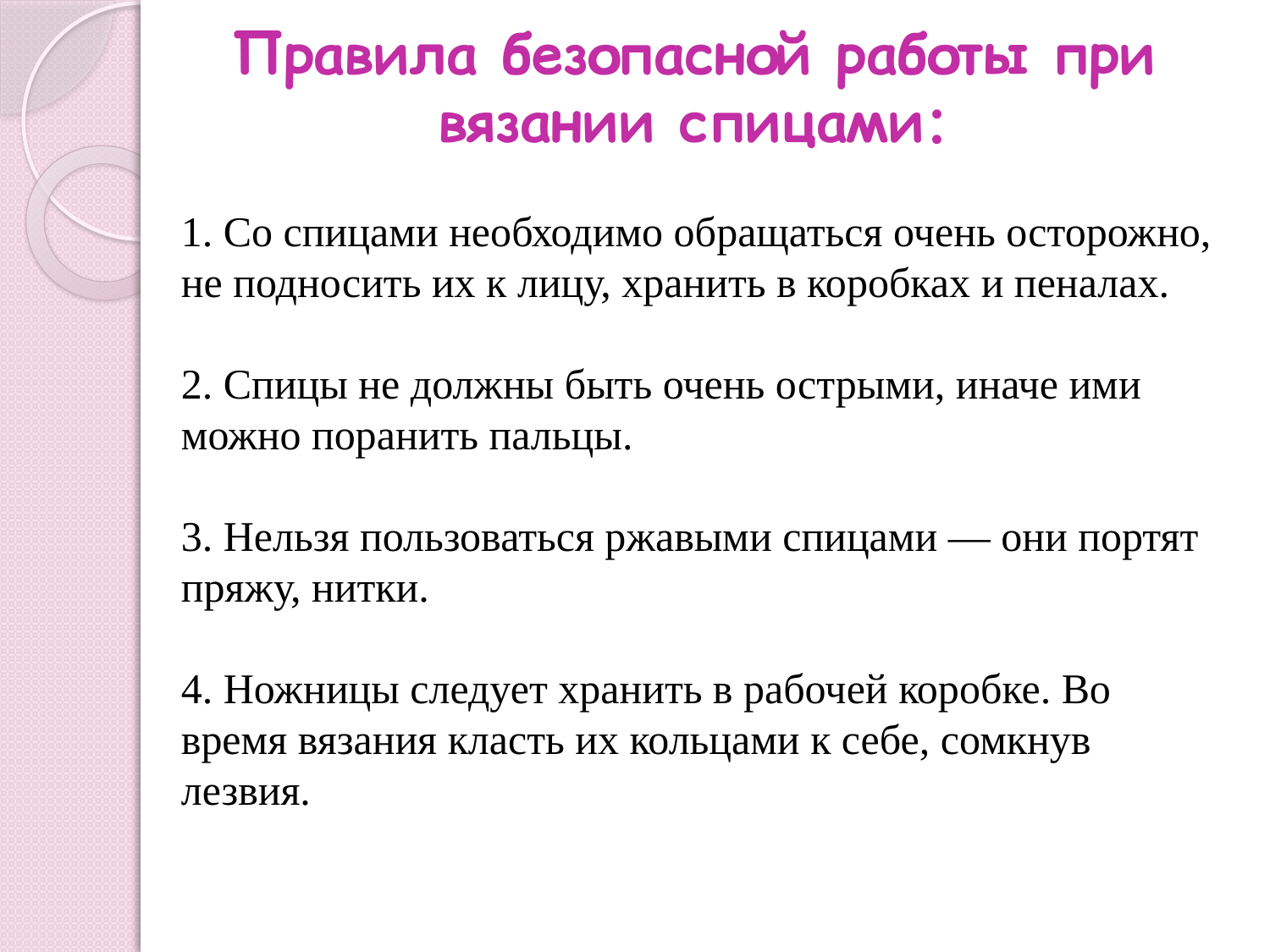

# Правила безопасной работы при вязании спицами:
1. Со спицами необходимо обращаться очень осторожно, не подносить их к лицу, хранить в коробках и пеналах.
2. Спицы не должны быть очень острыми, иначе ими можно поранить пальцы.
3. Нельзя пользоваться ржавыми спицами — они портят пряжу, нитки.
4. Ножницы следует хранить в рабочей коробке. Во время вязания класть их кольцами к себе, сомкнув лезвия.